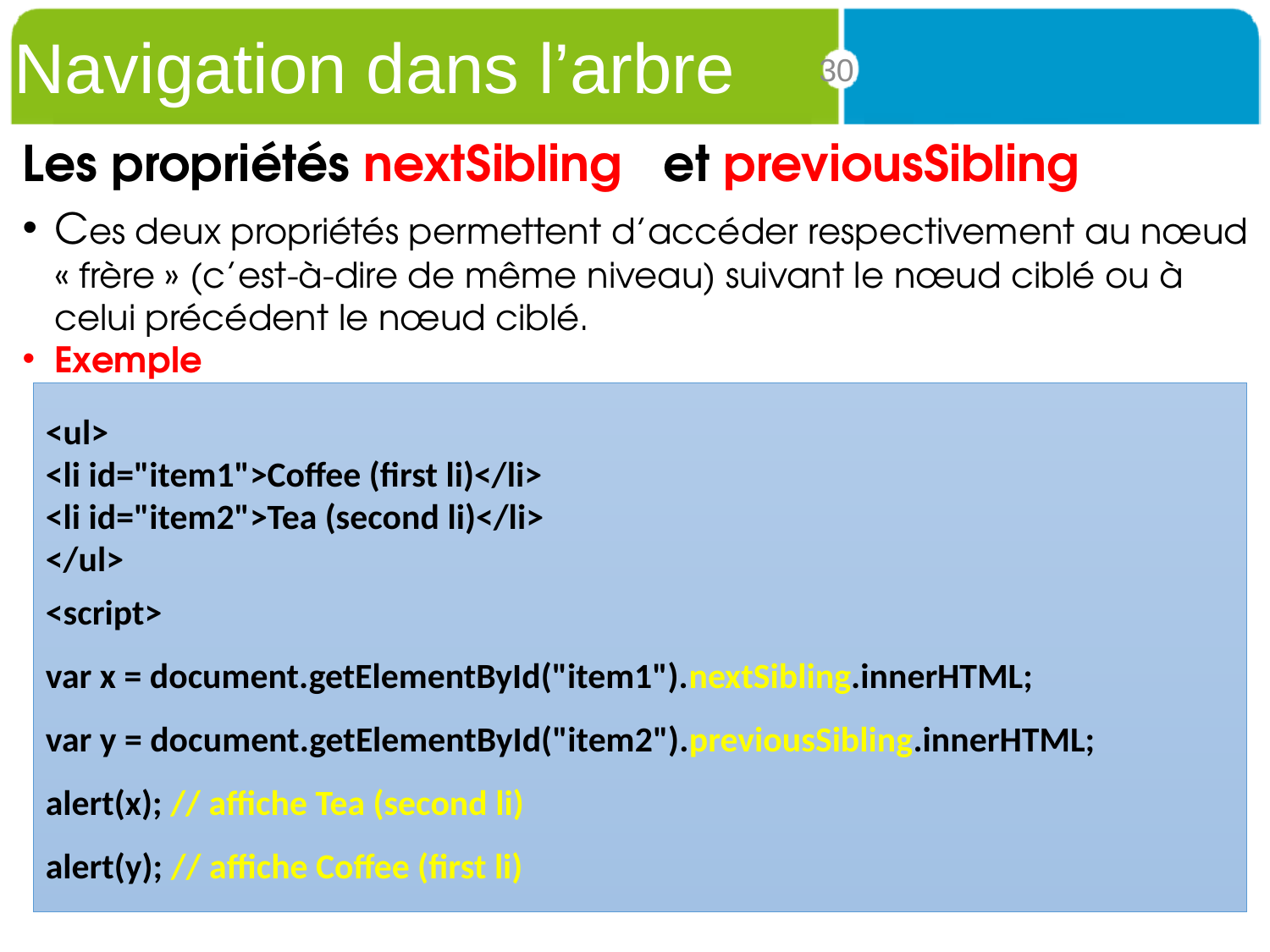

# Navigation dans l’arbre
30
Les propriétés nextSibling   et previousSibling
Ces deux propriétés permettent d’accéder respectivement au nœud « frère » (c’est-à-dire de même niveau) suivant le nœud ciblé ou à celui précédent le nœud ciblé.
Exemple

<ul>
<li id="item1">Coffee (first li)</li>
<li id="item2">Tea (second li)</li>
</ul>
<script>
var x = document.getElementById("item1").nextSibling.innerHTML;
var y = document.getElementById("item2").previousSibling.innerHTML;
alert(x); // affiche Tea (second li)
alert(y); // affiche Coffee (first li)